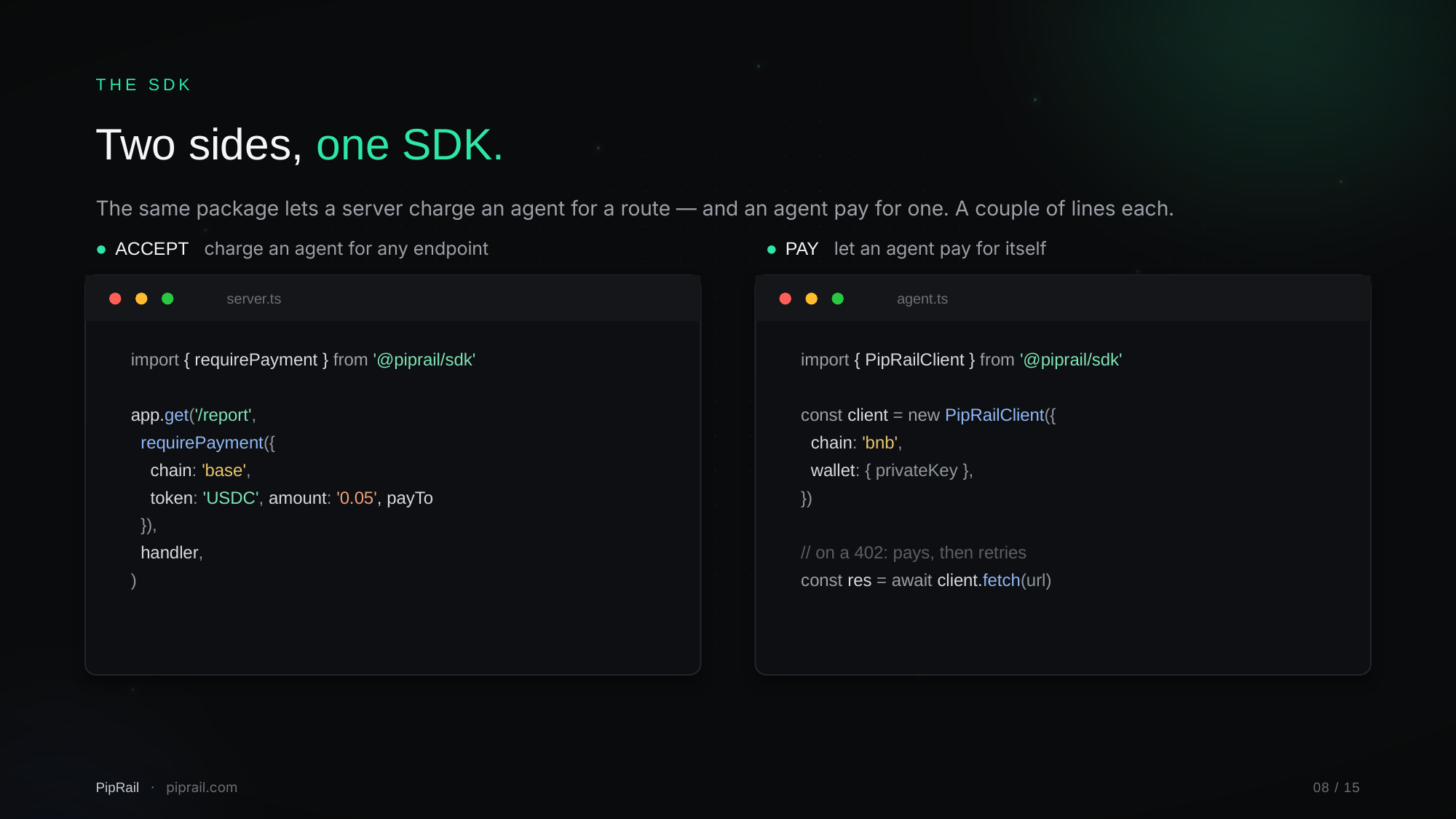

THE SDK
Two sides, one SDK.
The same package lets a server charge an agent for a route — and an agent pay for one. A couple of lines each.
●  ACCEPT   charge an agent for any endpoint
●  PAY   let an agent pay for itself

server.ts

agent.ts

import { requirePayment } from '@piprail/sdk'

app.get('/report',
  requirePayment({
    chain: 'base',
    token: 'USDC', amount: '0.05', payTo
  }),
  handler,
)
import { PipRailClient } from '@piprail/sdk'

const client = new PipRailClient({
  chain: 'bnb',
  wallet: { privateKey },
})

// on a 402: pays, then retries
const res = await client.fetch(url)
PipRail   ·   piprail.com
08 / 15